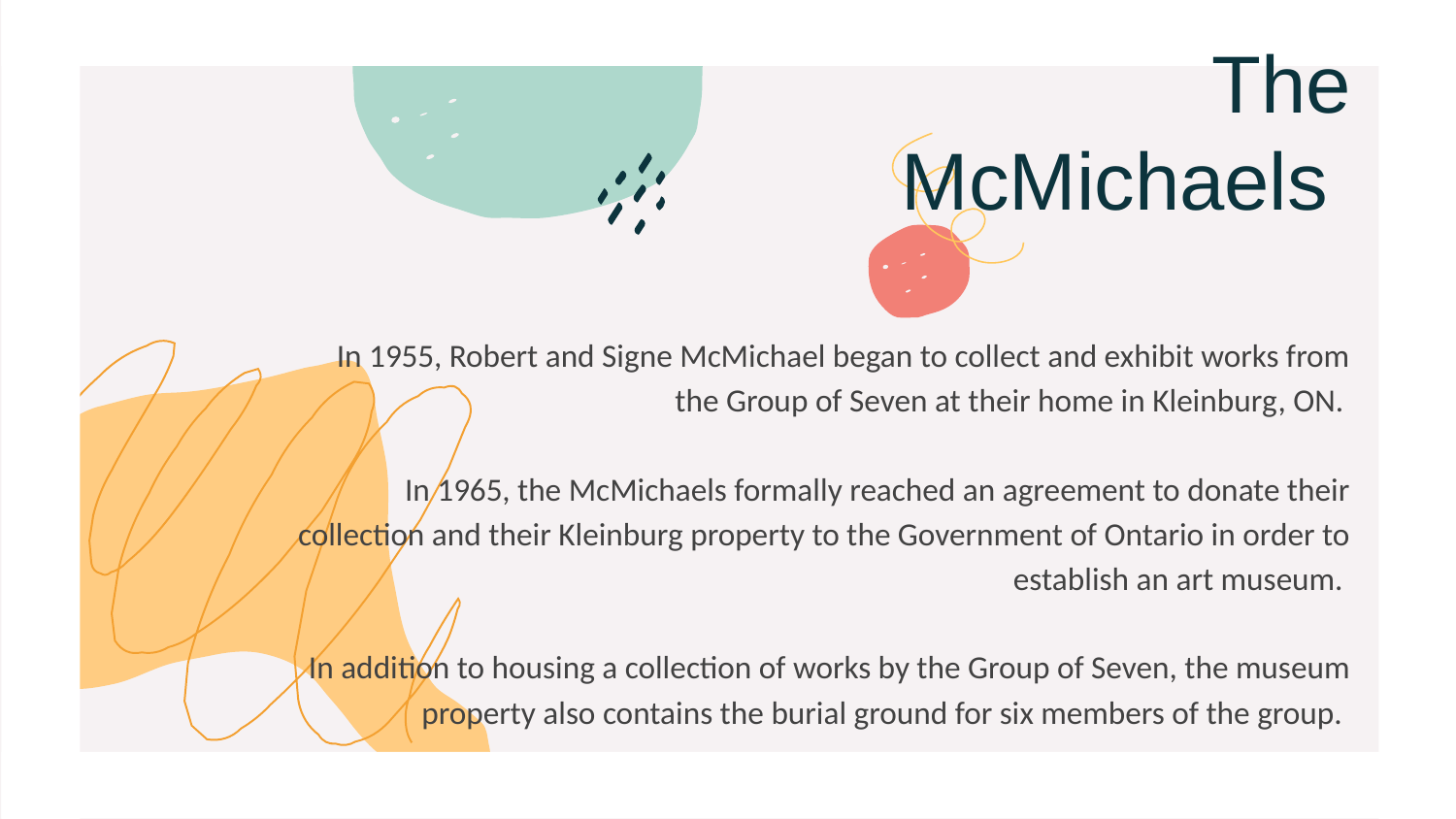

# The McMichaels
In 1955, Robert and Signe McMichael began to collect and exhibit works from the Group of Seven at their home in Kleinburg, ON.

In 1965, the McMichaels formally reached an agreement to donate their collection and their Kleinburg property to the Government of Ontario in order to establish an art museum.

In addition to housing a collection of works by the Group of Seven, the museum property also contains the burial ground for six members of the group.